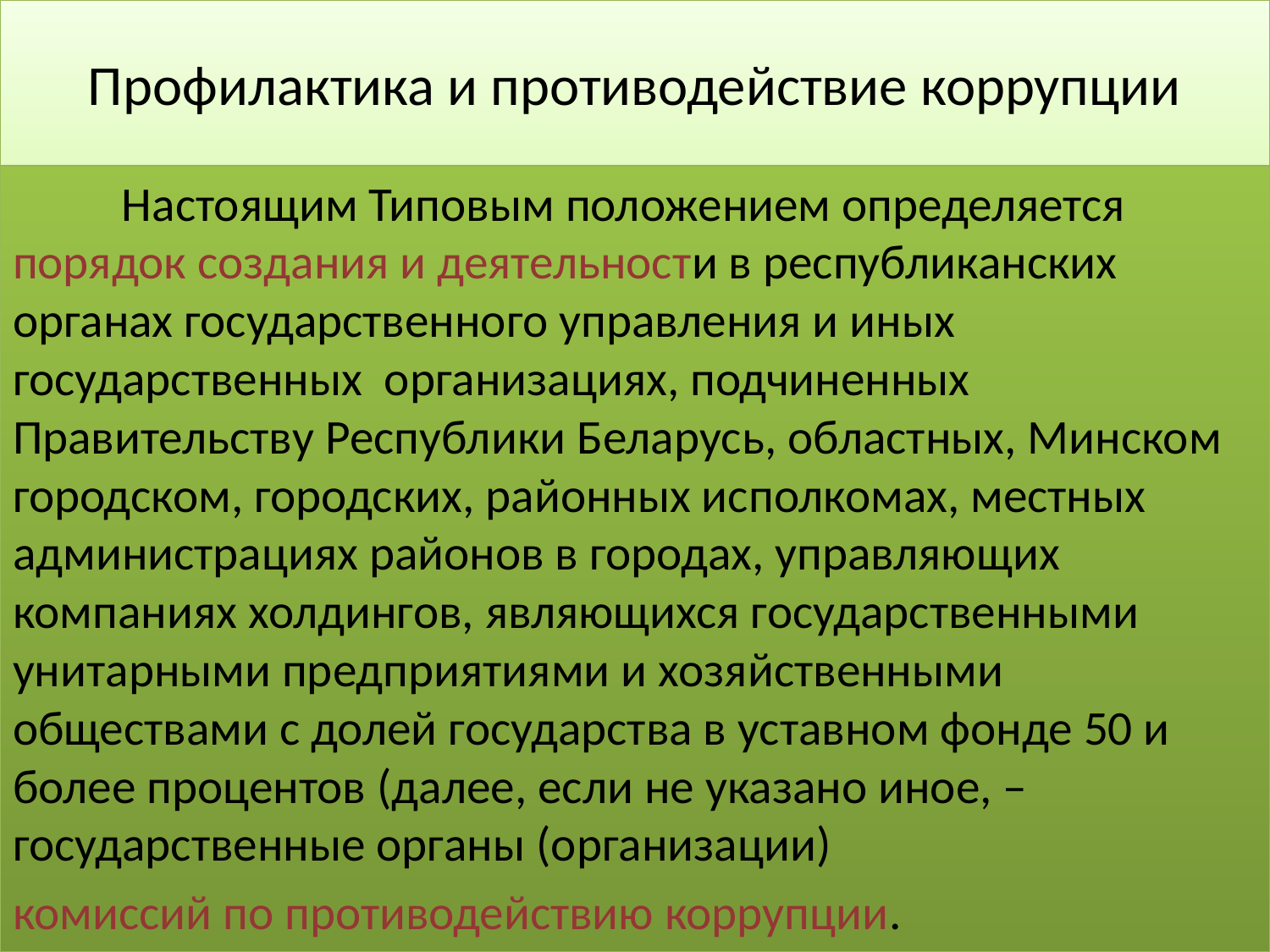

# Профилактика и противодействие коррупции
	Настоящим Типовым положением определяется порядок создания и деятельности в республиканских органах государственного управления и иных государственных  организациях, подчиненных Правительству Республики Беларусь, областных, Минском городском, городских, районных исполкомах, местных администрациях районов в городах, управляющих компаниях холдингов, являющихся государственными унитарными предприятиями и хозяйственными обществами с долей государства в уставном фонде 50 и более процентов (далее, если не указано иное, – государственные органы (организации)
комиссий по противодействию коррупции.
38